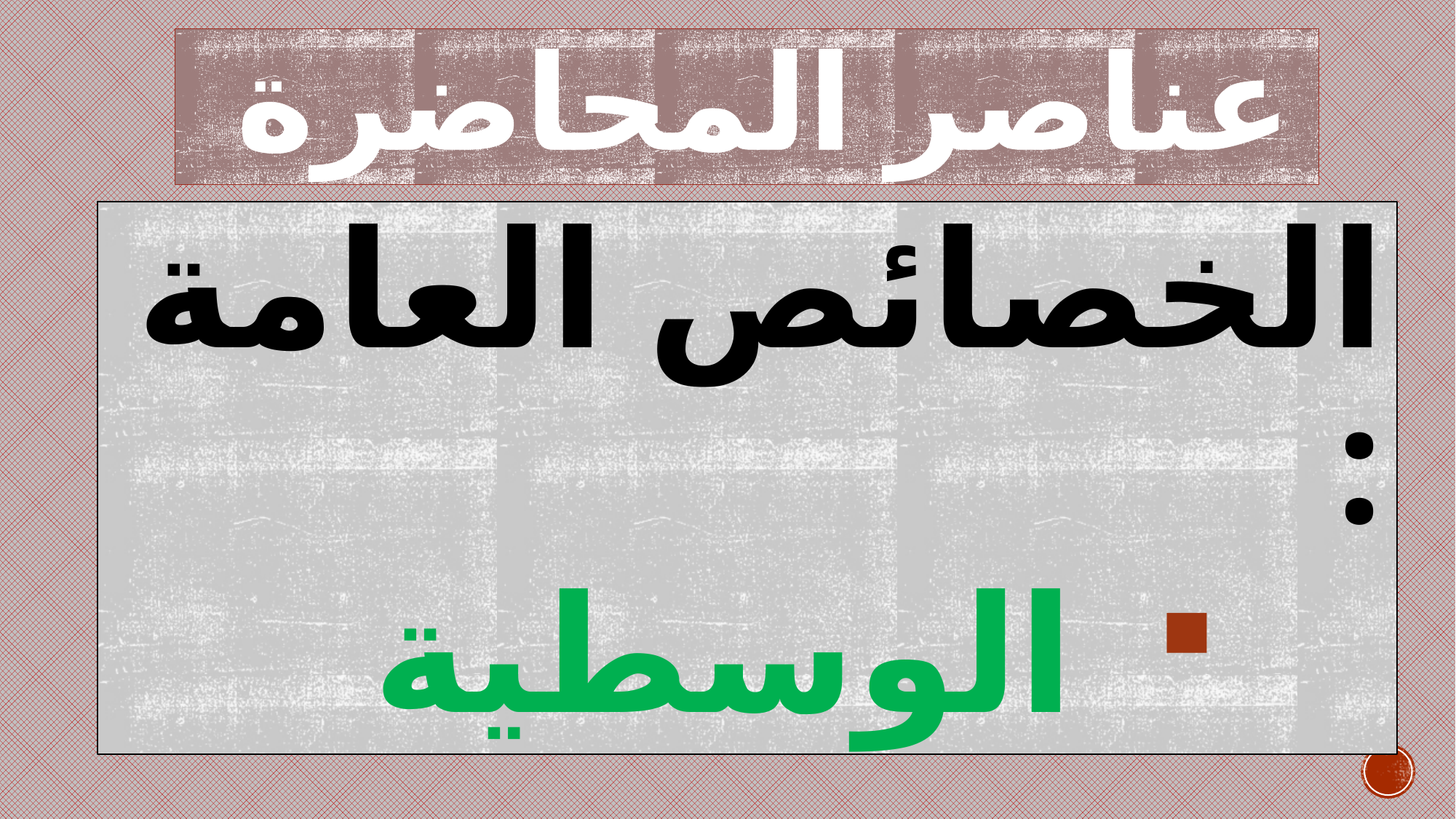

# عناصر المحاضرة
الخصائص العامة :
الوسطية